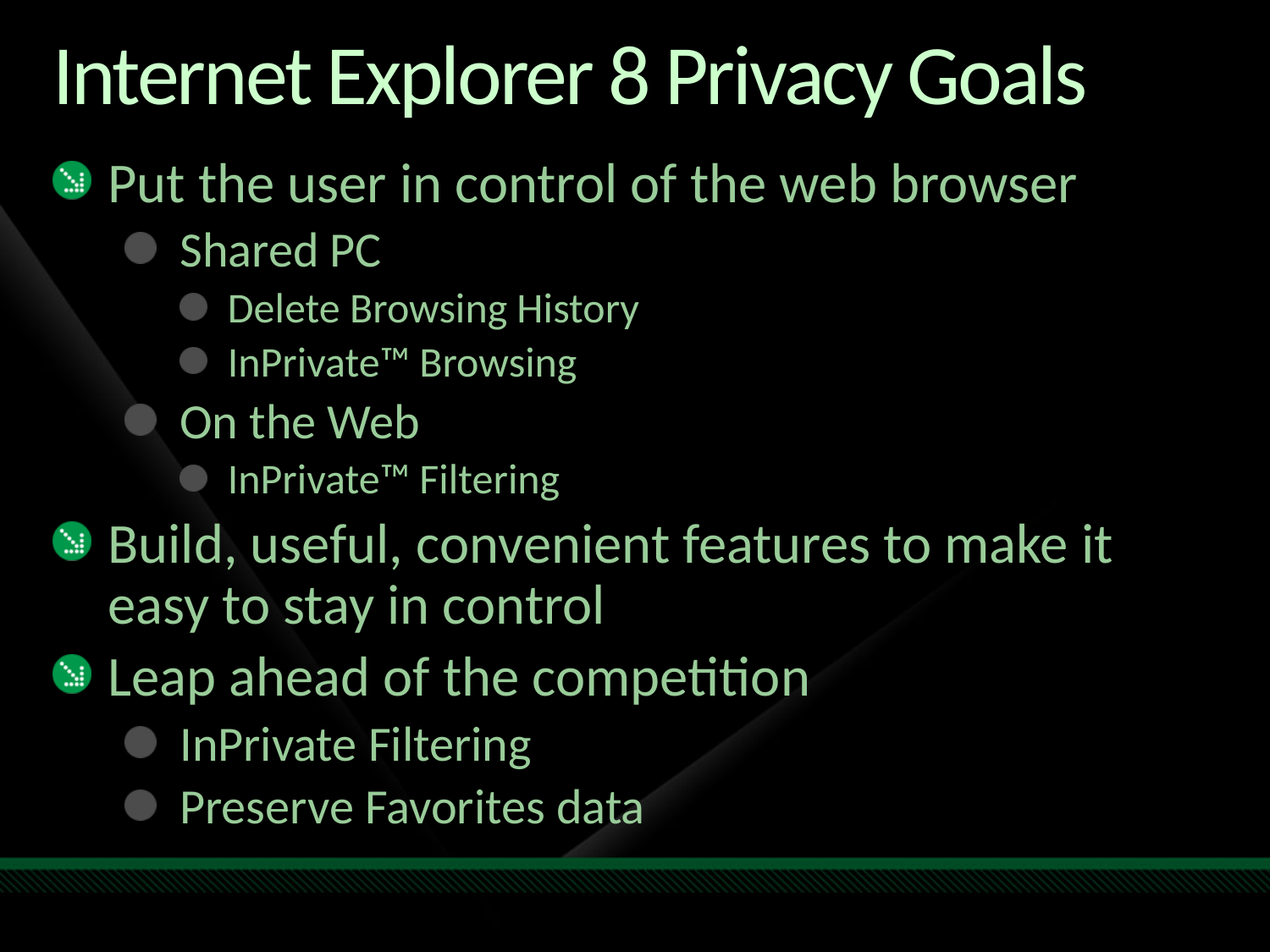

# Internet Explorer 8 Privacy Goals
Put the user in control of the web browser
Shared PC
Delete Browsing History
InPrivate™ Browsing
On the Web
InPrivate™ Filtering
Build, useful, convenient features to make it easy to stay in control
Leap ahead of the competition
InPrivate Filtering
Preserve Favorites data